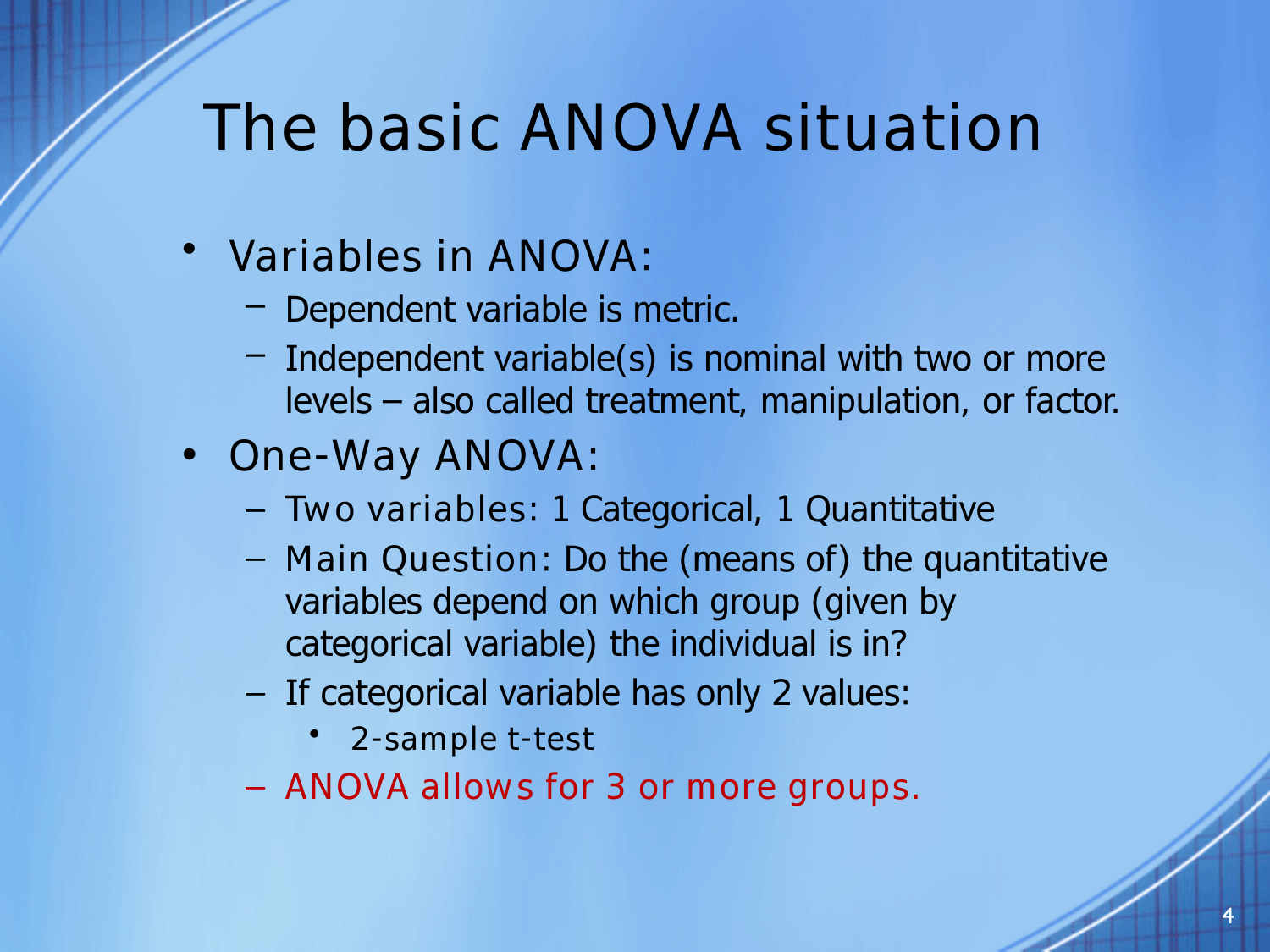

# The basic ANOVA situation
Variables in ANOVA:
Dependent variable is metric.
Independent variable(s) is nominal with two or more levels – also called treatment, manipulation, or factor.
One-Way ANOVA:
Two variables: 1 Categorical, 1 Quantitative
Main Question: Do the (means of) the quantitative variables depend on which group (given by categorical variable) the individual is in?
If categorical variable has only 2 values:
 2-sample t-test
ANOVA allows for 3 or more groups.

4